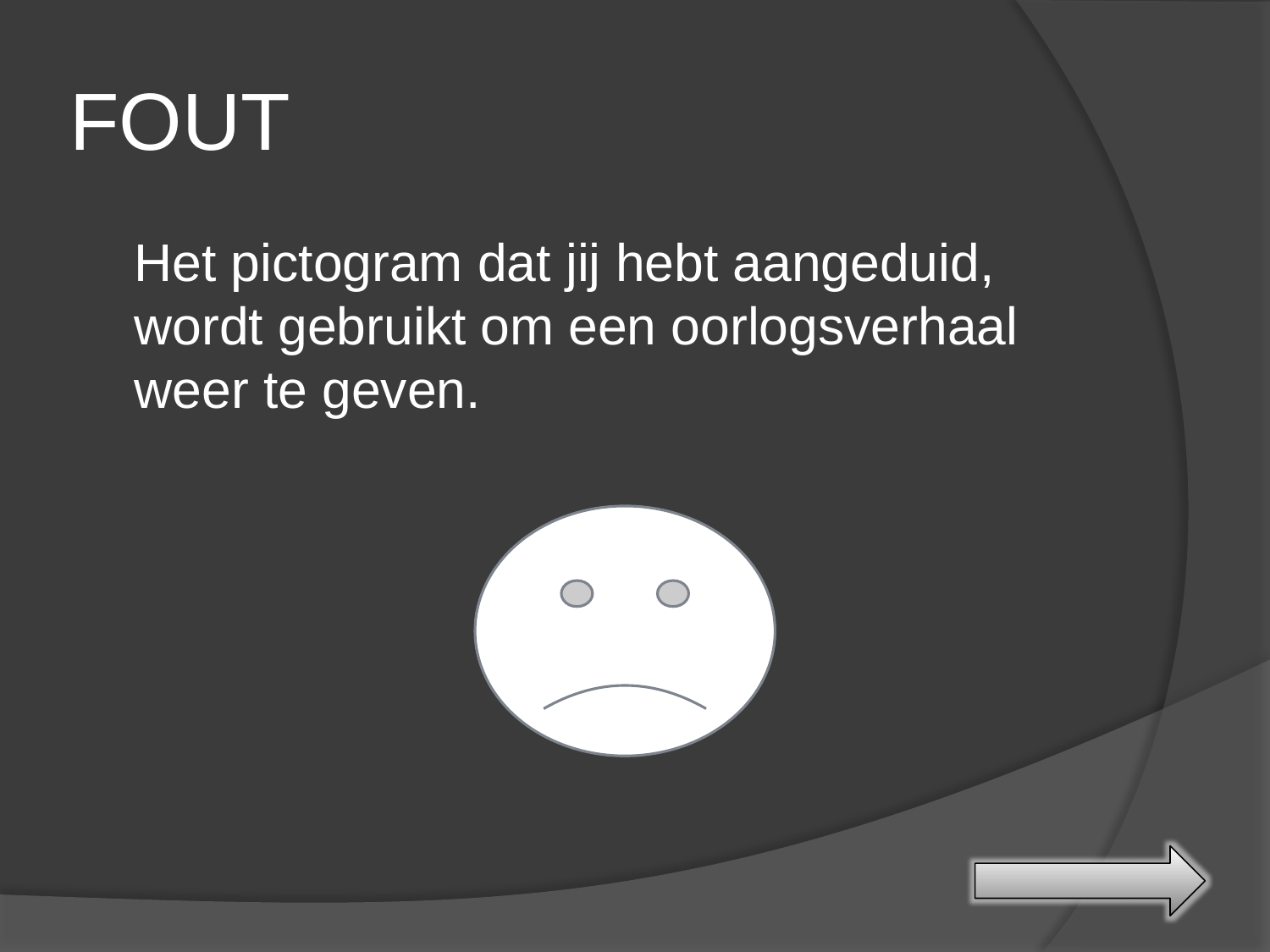

# FOUT
	Het pictogram dat jij hebt aangeduid, wordt gebruikt om een oorlogsverhaal weer te geven.